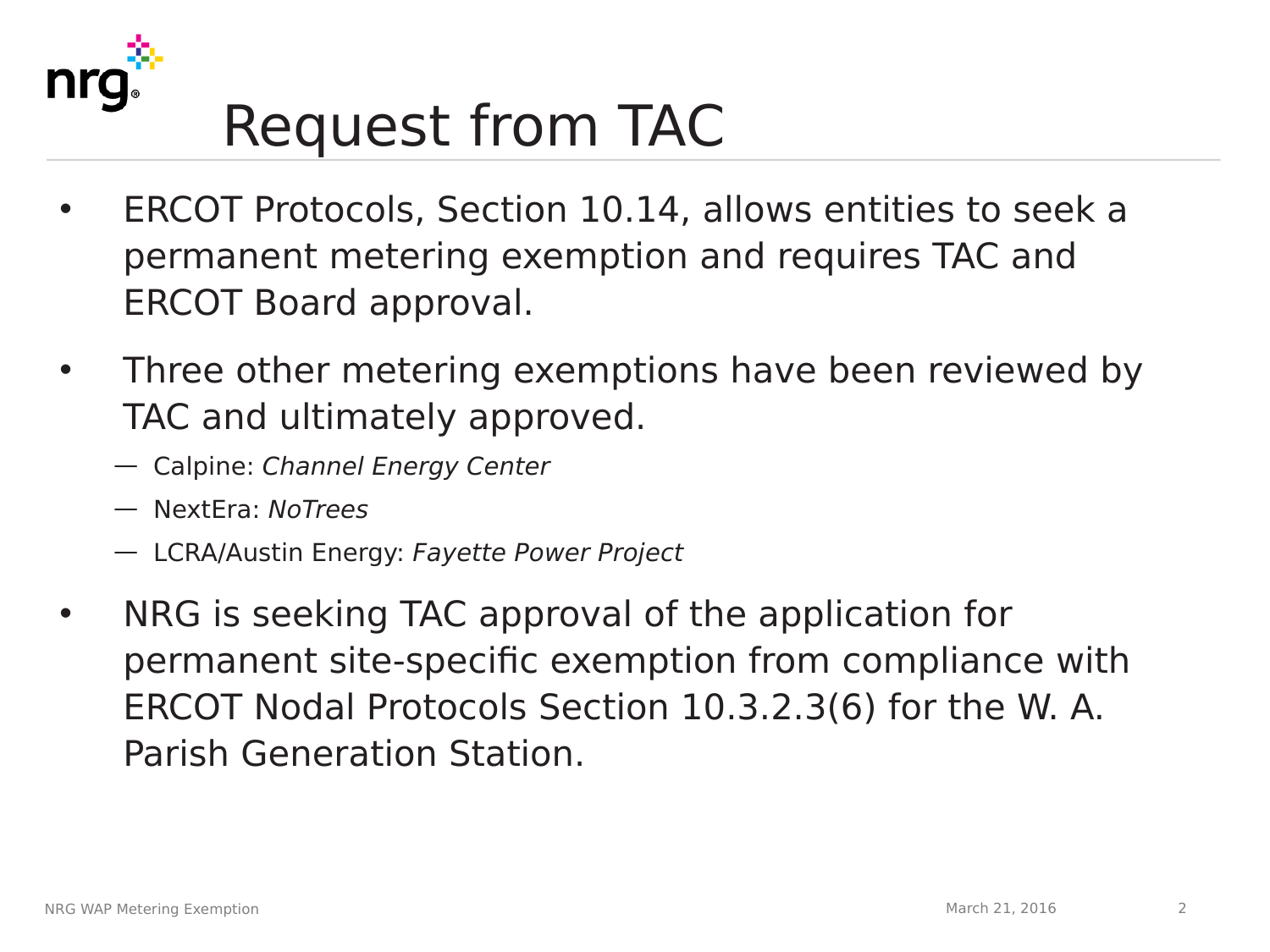

# Request from TAC
ERCOT Protocols, Section 10.14, allows entities to seek a permanent metering exemption and requires TAC and ERCOT Board approval.
Three other metering exemptions have been reviewed by TAC and ultimately approved.
Calpine: Channel Energy Center
NextEra: NoTrees
LCRA/Austin Energy: Fayette Power Project
NRG is seeking TAC approval of the application for permanent site-specific exemption from compliance with ERCOT Nodal Protocols Section 10.3.2.3(6) for the W. A. Parish Generation Station.

March 21, 2016
2
NRG WAP Metering Exemption